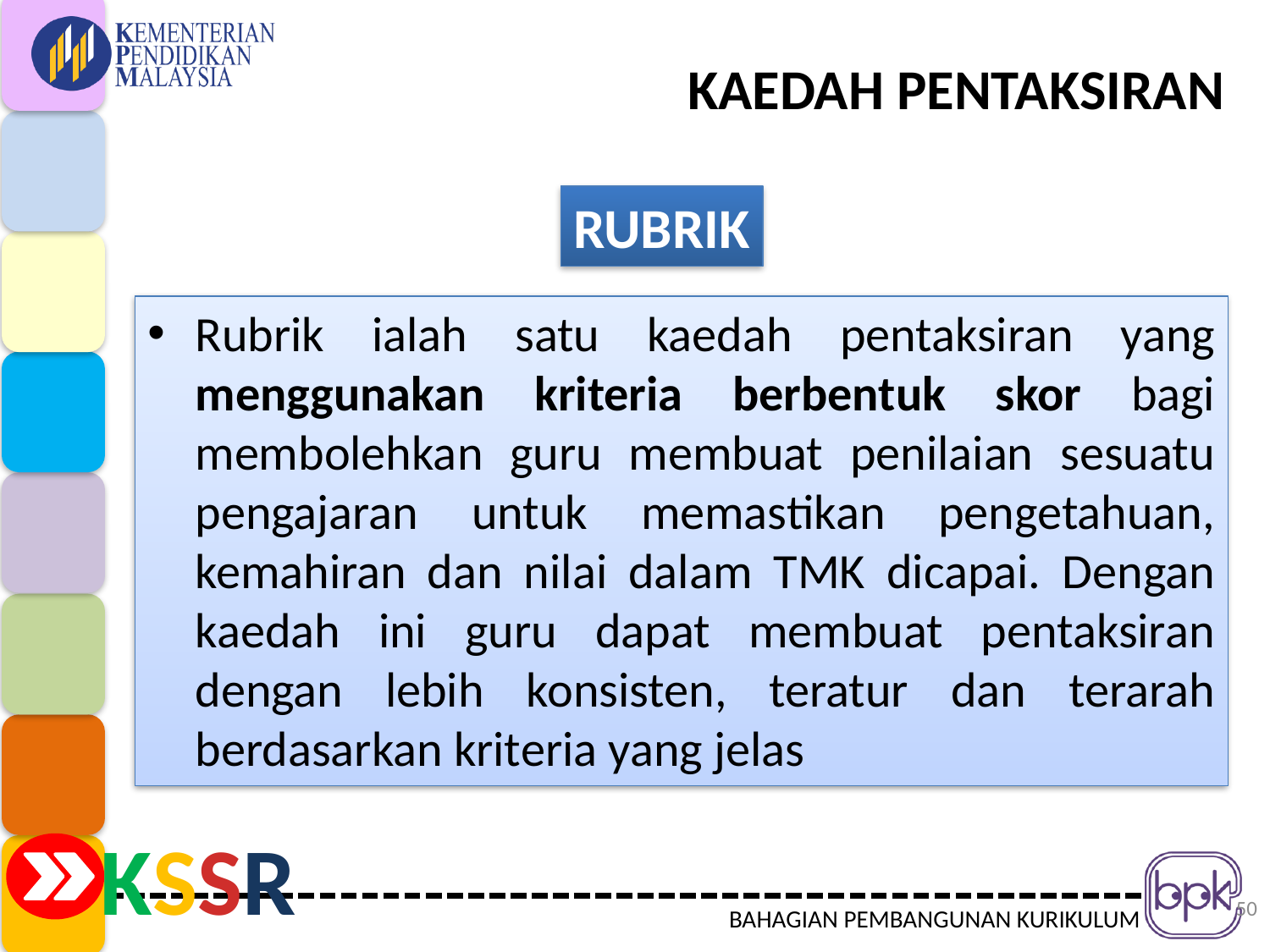

KAEDAH PENTAKSIRAN
RUBRIK
Rubrik ialah satu kaedah pentaksiran yang menggunakan kriteria berbentuk skor bagi membolehkan guru membuat penilaian sesuatu pengajaran untuk memastikan pengetahuan, kemahiran dan nilai dalam TMK dicapai. Dengan kaedah ini guru dapat membuat pentaksiran dengan lebih konsisten, teratur dan terarah berdasarkan kriteria yang jelas
50